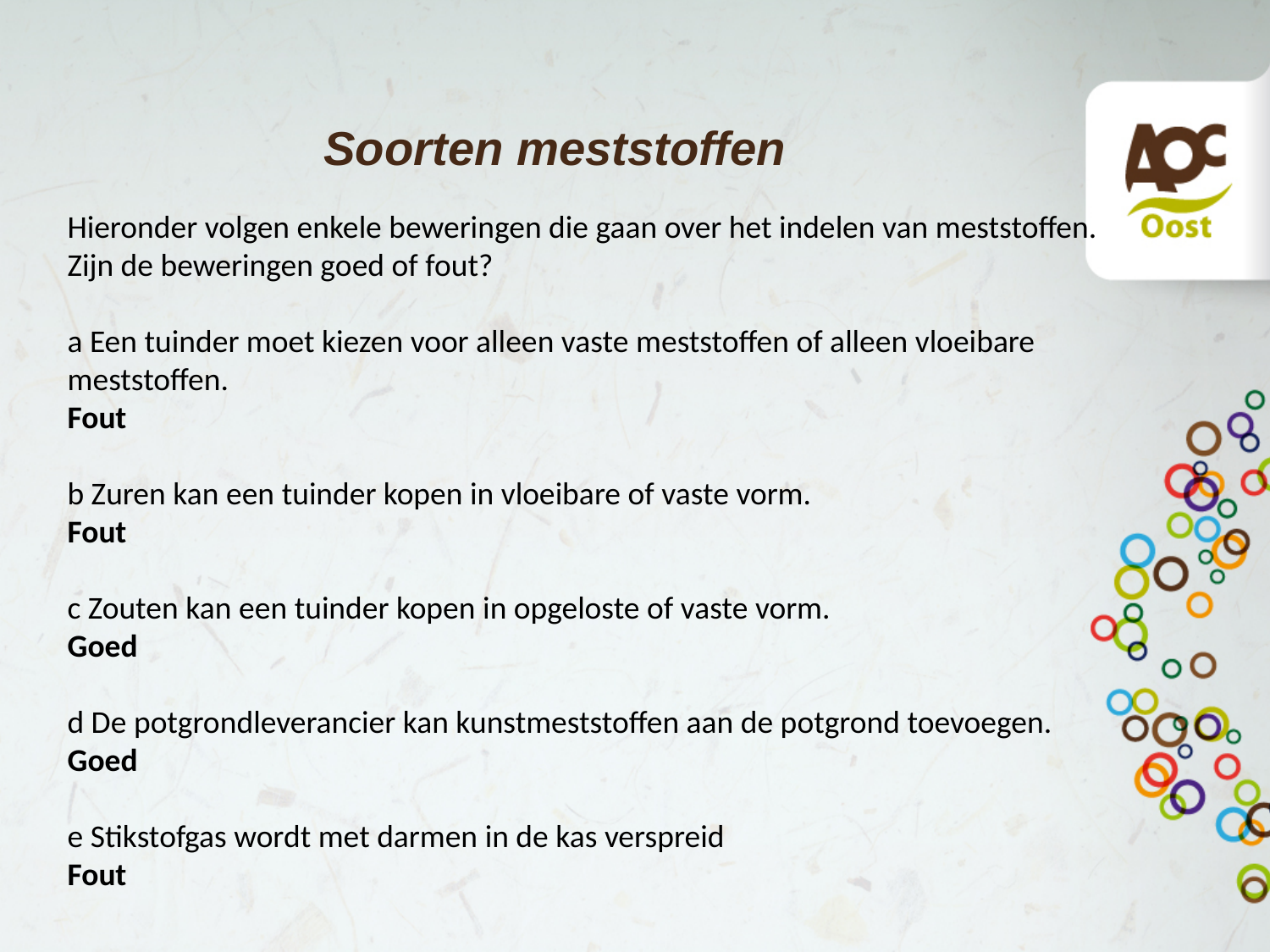

# Soorten meststoffen
Hieronder volgen enkele beweringen die gaan over het indelen van meststoffen. Zijn de beweringen goed of fout?

a Een tuinder moet kiezen voor alleen vaste meststoffen of alleen vloeibare
meststoffen.
Fout

b Zuren kan een tuinder kopen in vloeibare of vaste vorm.
Fout

c Zouten kan een tuinder kopen in opgeloste of vaste vorm.
Goed

d De potgrondleverancier kan kunstmeststoffen aan de potgrond toevoegen.
Goed

e Stikstofgas wordt met darmen in de kas verspreid
Fout